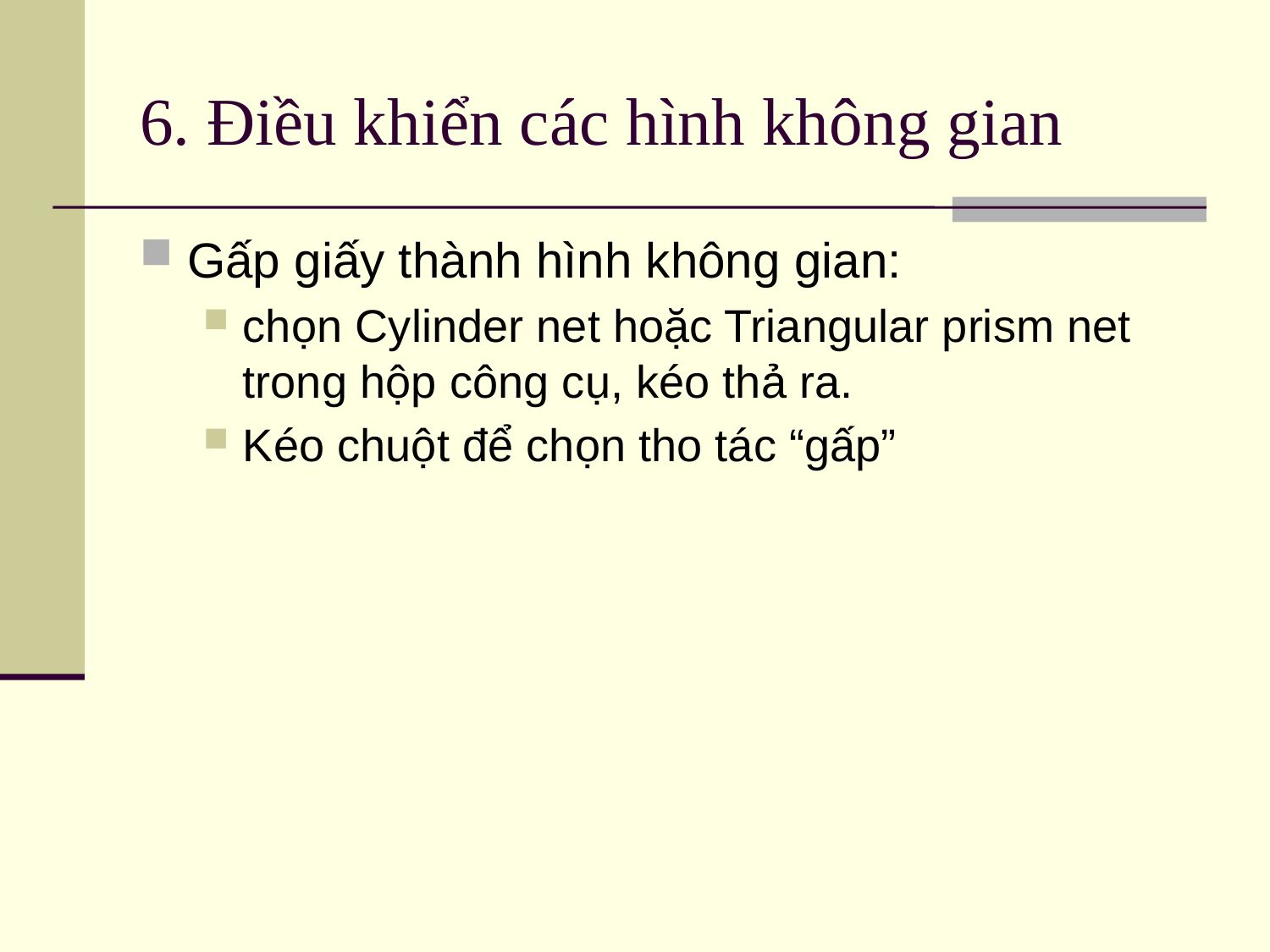

# 6. Điều khiển các hình không gian
Gấp giấy thành hình không gian:
chọn Cylinder net hoặc Triangular prism net trong hộp công cụ, kéo thả ra.
Kéo chuột để chọn tho tác “gấp”